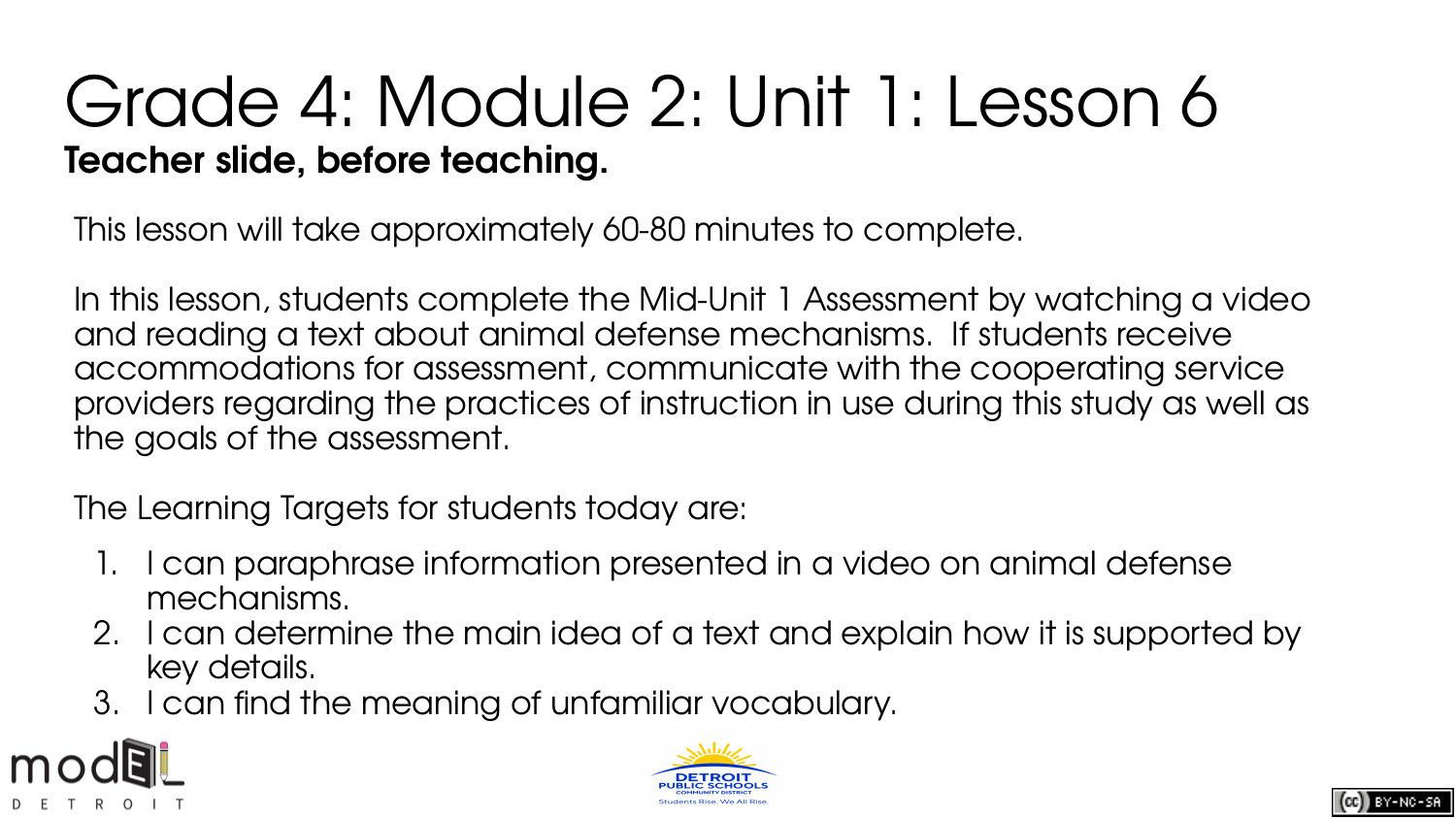

# Grade 4: Module 2: Unit 1: Lesson 6
Teacher slide, before teaching.
This lesson will take approximately 60-80 minutes to complete.

In this lesson, students complete the Mid-Unit 1 Assessment by watching a video and reading a text about animal defense mechanisms.  If students receive accommodations for assessment, communicate with the cooperating service providers regarding the practices of instruction in use during this study as well as the goals of the assessment.

The Learning Targets for students today are:
I can paraphrase information presented in a video on animal defense mechanisms.
I can determine the main idea of a text and explain how it is supported by key details.
I can find the meaning of unfamiliar vocabulary.